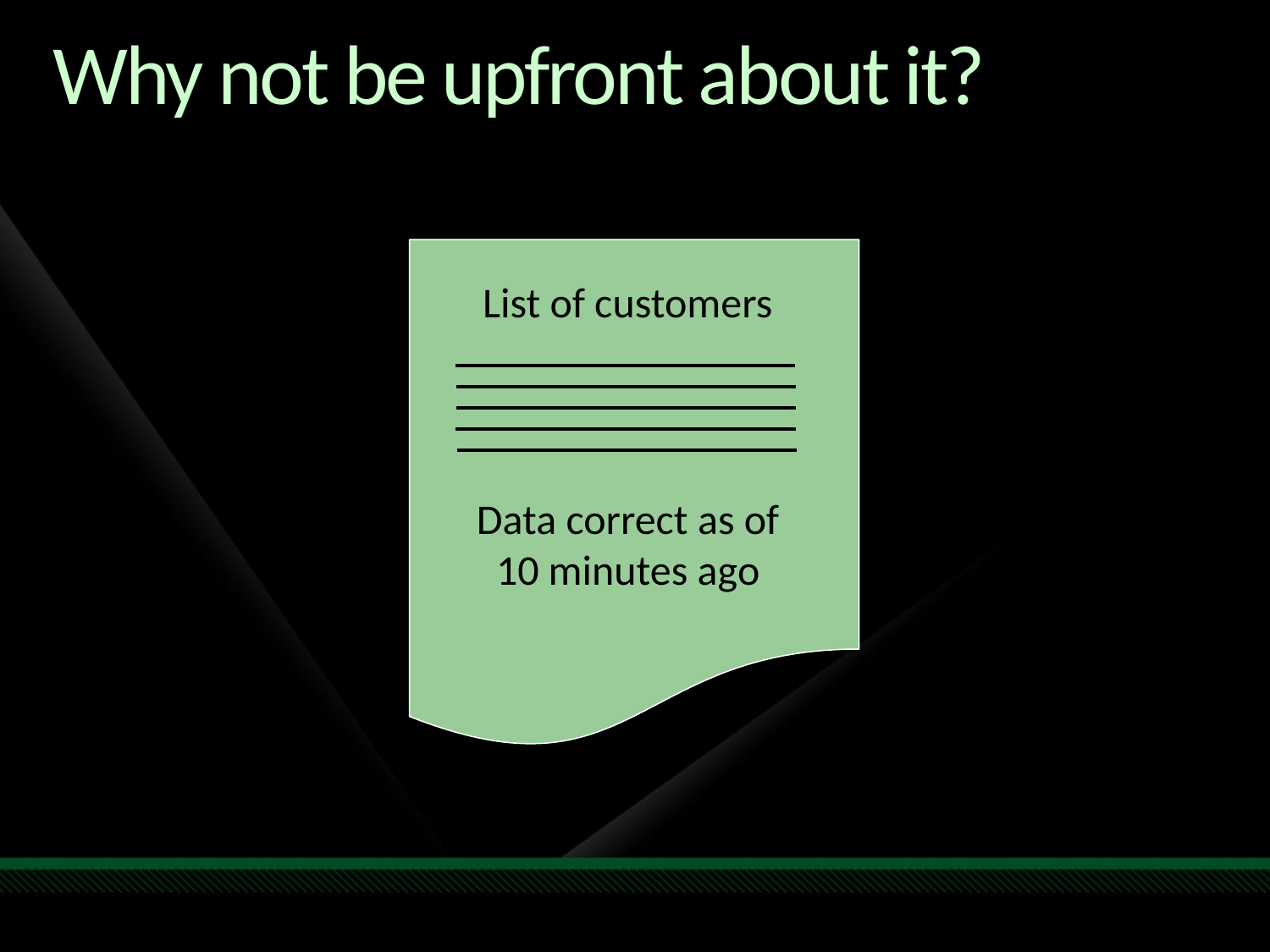

# Why not be upfront about it?

List of customers
Data correct as of 10 minutes ago